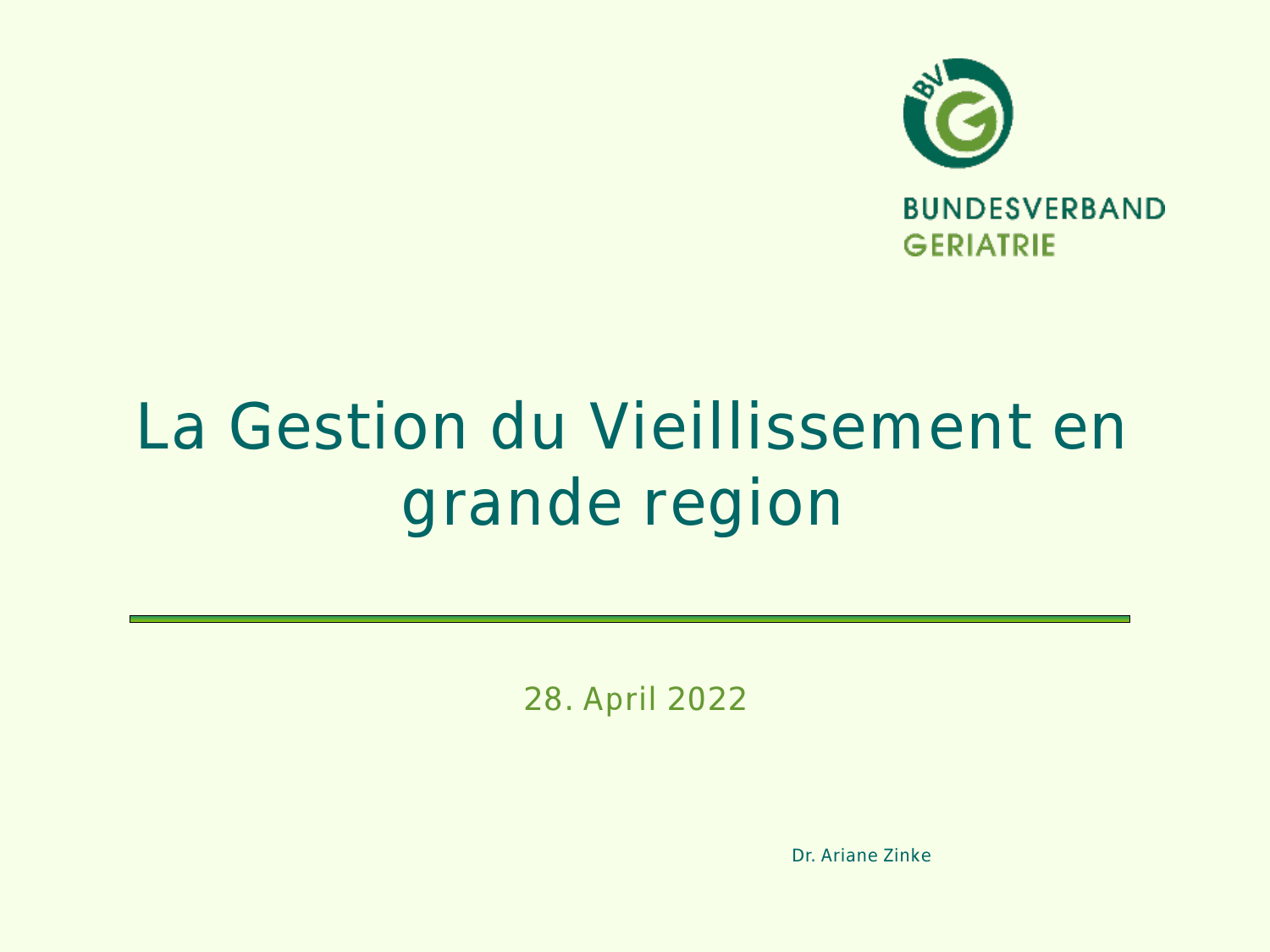

# La Gestion du Vieillissement en grande region

Dr. Ariane Zinke